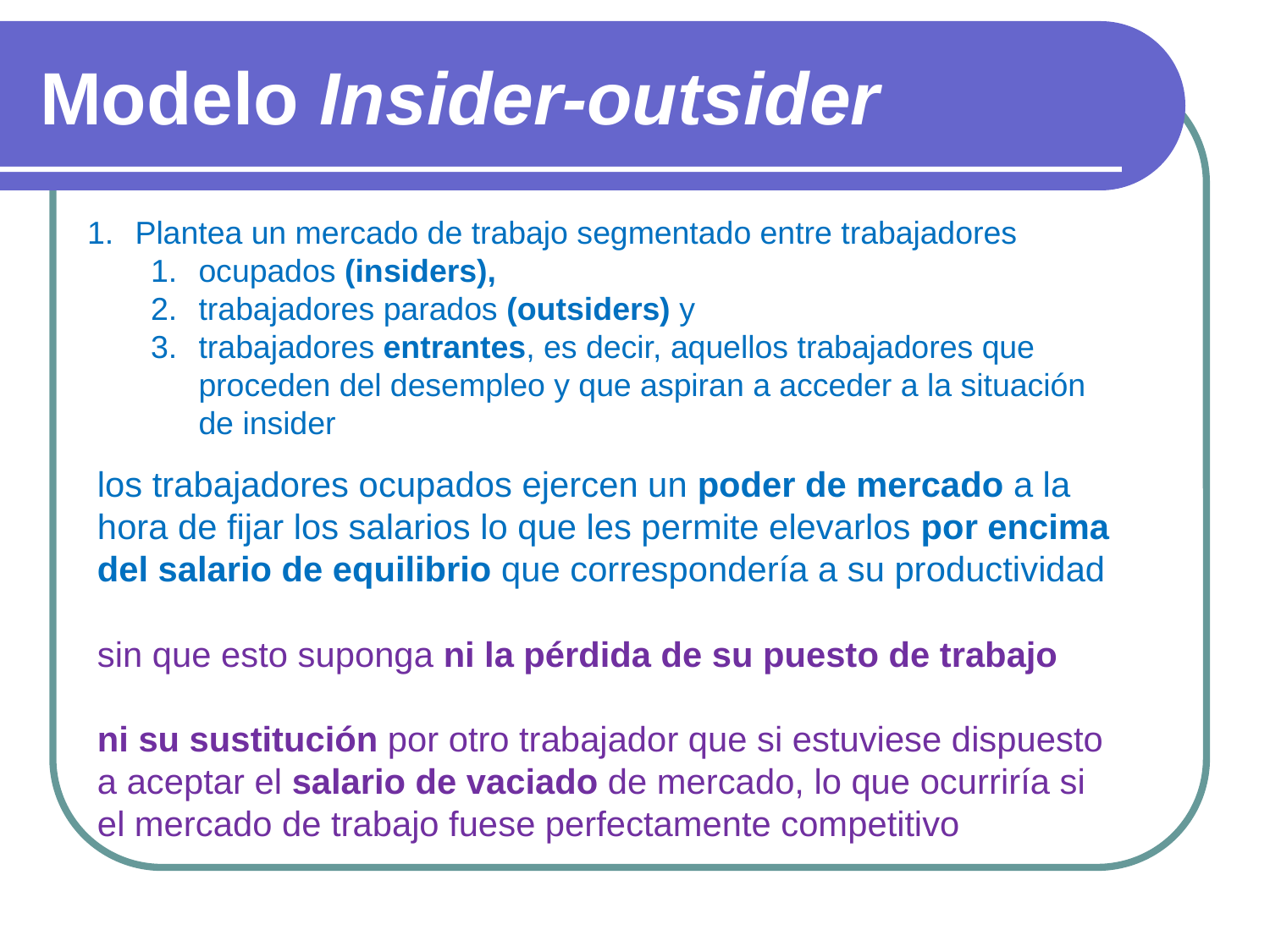

# Modelo Insider-outsider
Plantea un mercado de trabajo segmentado entre trabajadores
ocupados (insiders),
trabajadores parados (outsiders) y
trabajadores entrantes, es decir, aquellos trabajadores que proceden del desempleo y que aspiran a acceder a la situación de insider
los trabajadores ocupados ejercen un poder de mercado a la hora de fijar los salarios lo que les permite elevarlos por encima del salario de equilibrio que correspondería a su productividad

sin que esto suponga ni la pérdida de su puesto de trabajo

ni su sustitución por otro trabajador que si estuviese dispuesto a aceptar el salario de vaciado de mercado, lo que ocurriría si el mercado de trabajo fuese perfectamente competitivo